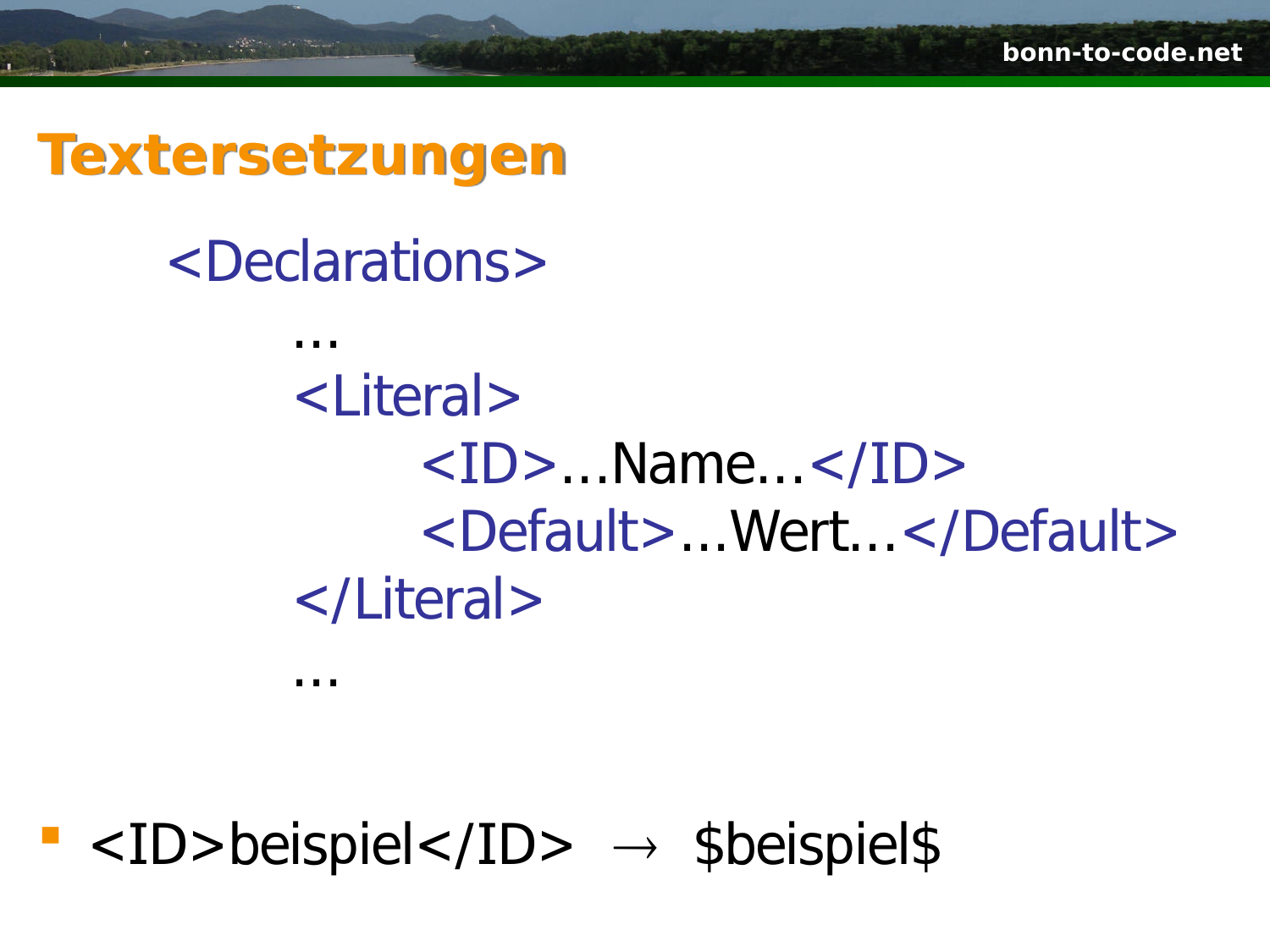

# Textersetzungen
	<Declarations>
		...
		<Literal>
			<ID>...Name...</ID>
			<Default>...Wert...</Default>
		</Literal>
		...
<ID>beispiel</ID>  →  $beispiel$